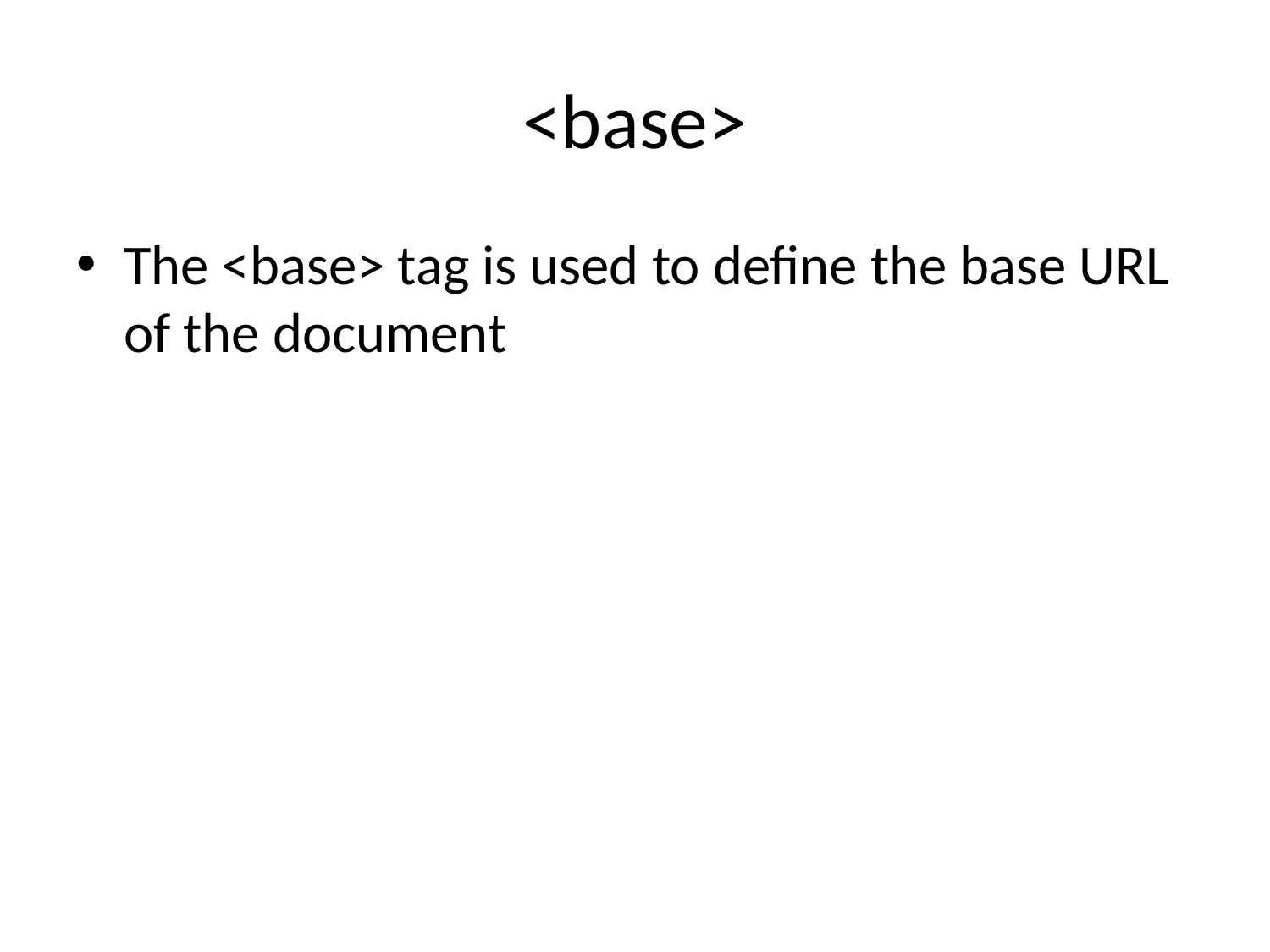

# <base>
The <base> tag is used to define the base URL of the document